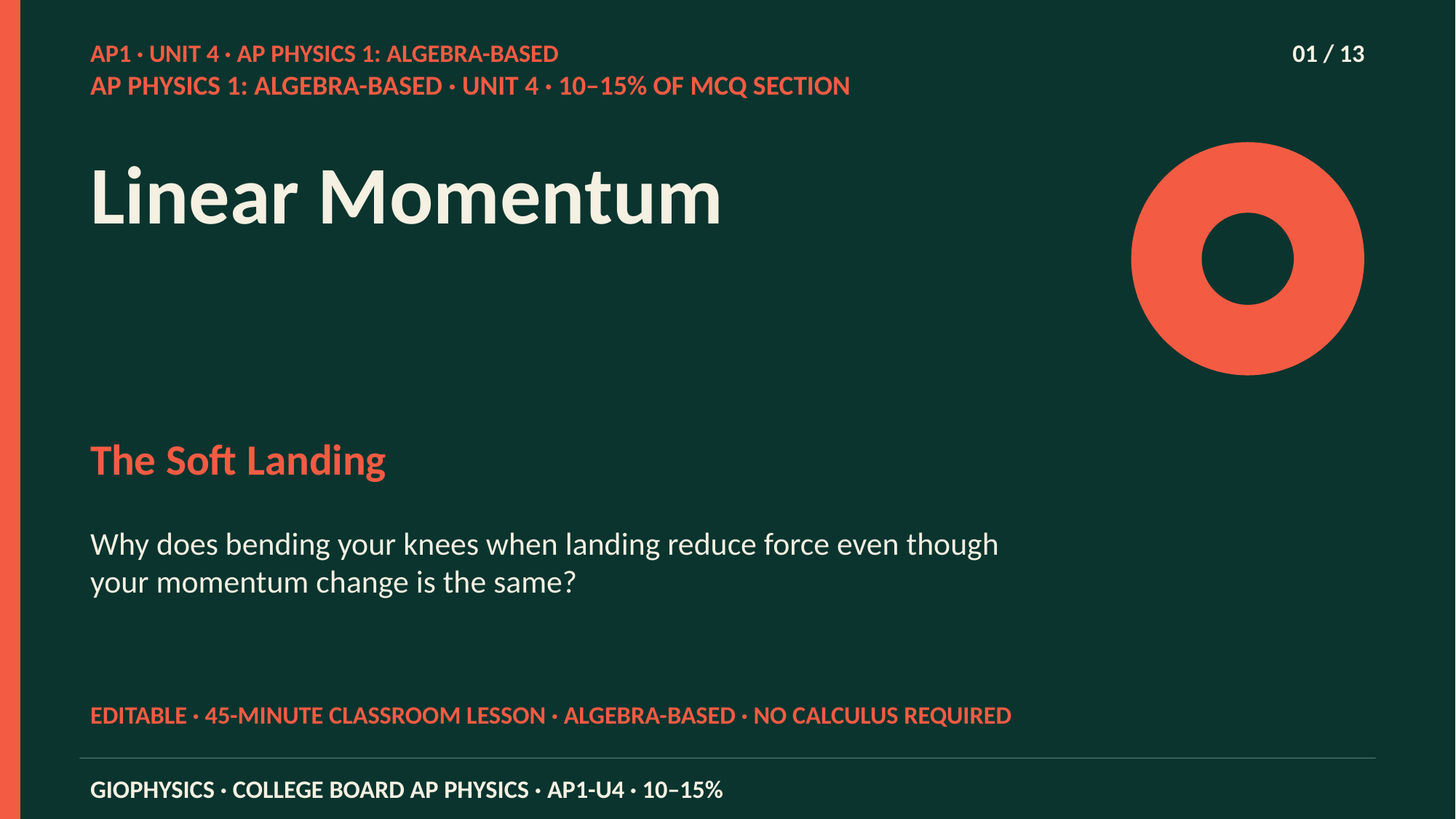

AP1 · UNIT 4 · AP PHYSICS 1: ALGEBRA-BASED
01 / 13
AP PHYSICS 1: ALGEBRA-BASED · UNIT 4 · 10–15% OF MCQ SECTION
Linear Momentum

The Soft Landing
Why does bending your knees when landing reduce force even though your momentum change is the same?
EDITABLE · 45-MINUTE CLASSROOM LESSON · ALGEBRA-BASED · NO CALCULUS REQUIRED

GIOPHYSICS · COLLEGE BOARD AP PHYSICS · AP1-U4 · 10–15%